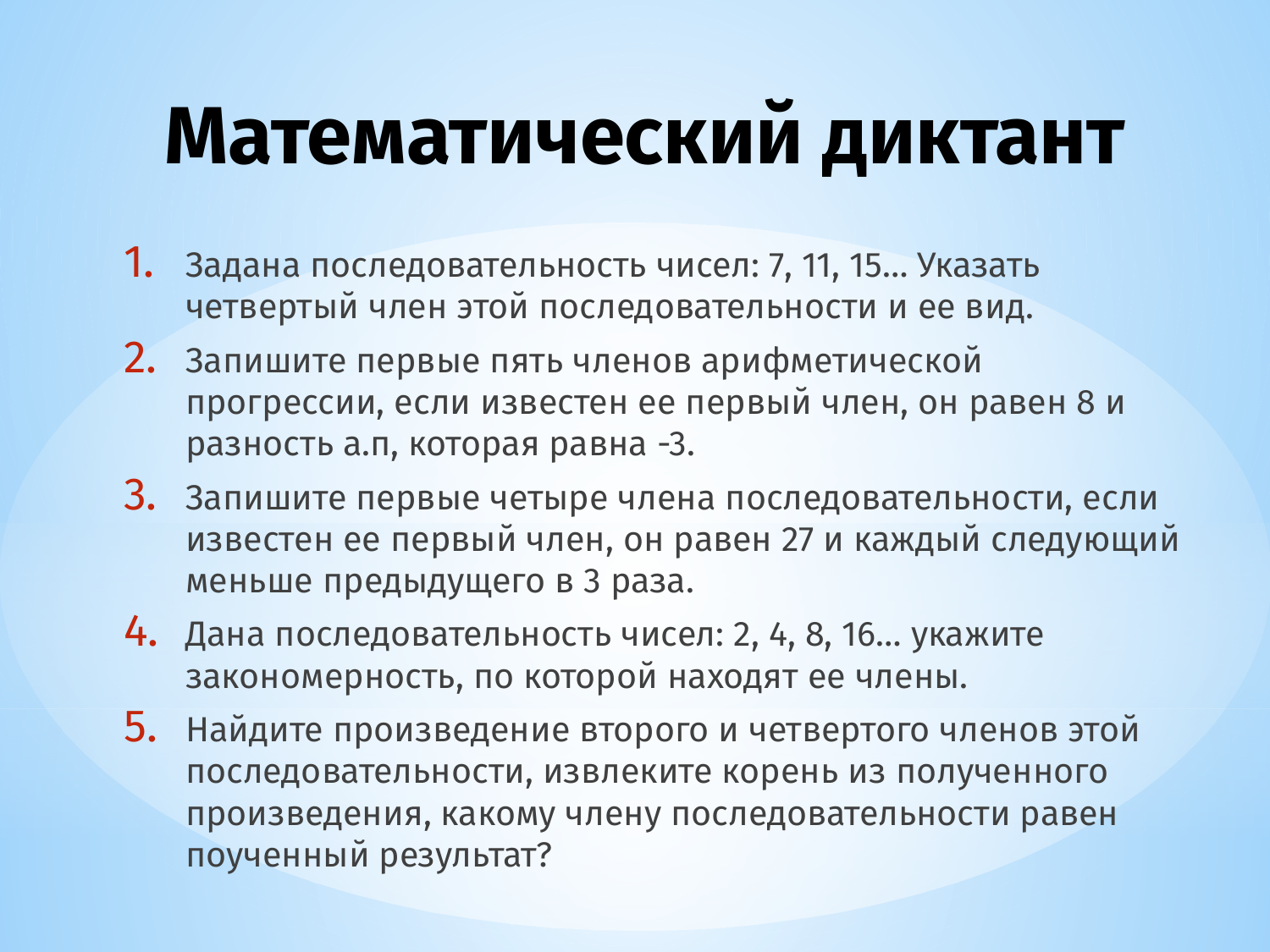

# Математический диктант
Задана последовательность чисел: 7, 11, 15… Указать четвертый член этой последовательности и ее вид.
Запишите первые пять членов арифметической прогрессии, если известен ее первый член, он равен 8 и разность а.п, которая равна -3.
Запишите первые четыре члена последовательности, если известен ее первый член, он равен 27 и каждый следующий меньше предыдущего в 3 раза.
Дана последовательность чисел: 2, 4, 8, 16… укажите закономерность, по которой находят ее члены.
Найдите произведение второго и четвертого членов этой последовательности, извлеките корень из полученного произведения, какому члену последовательности равен поученный результат?